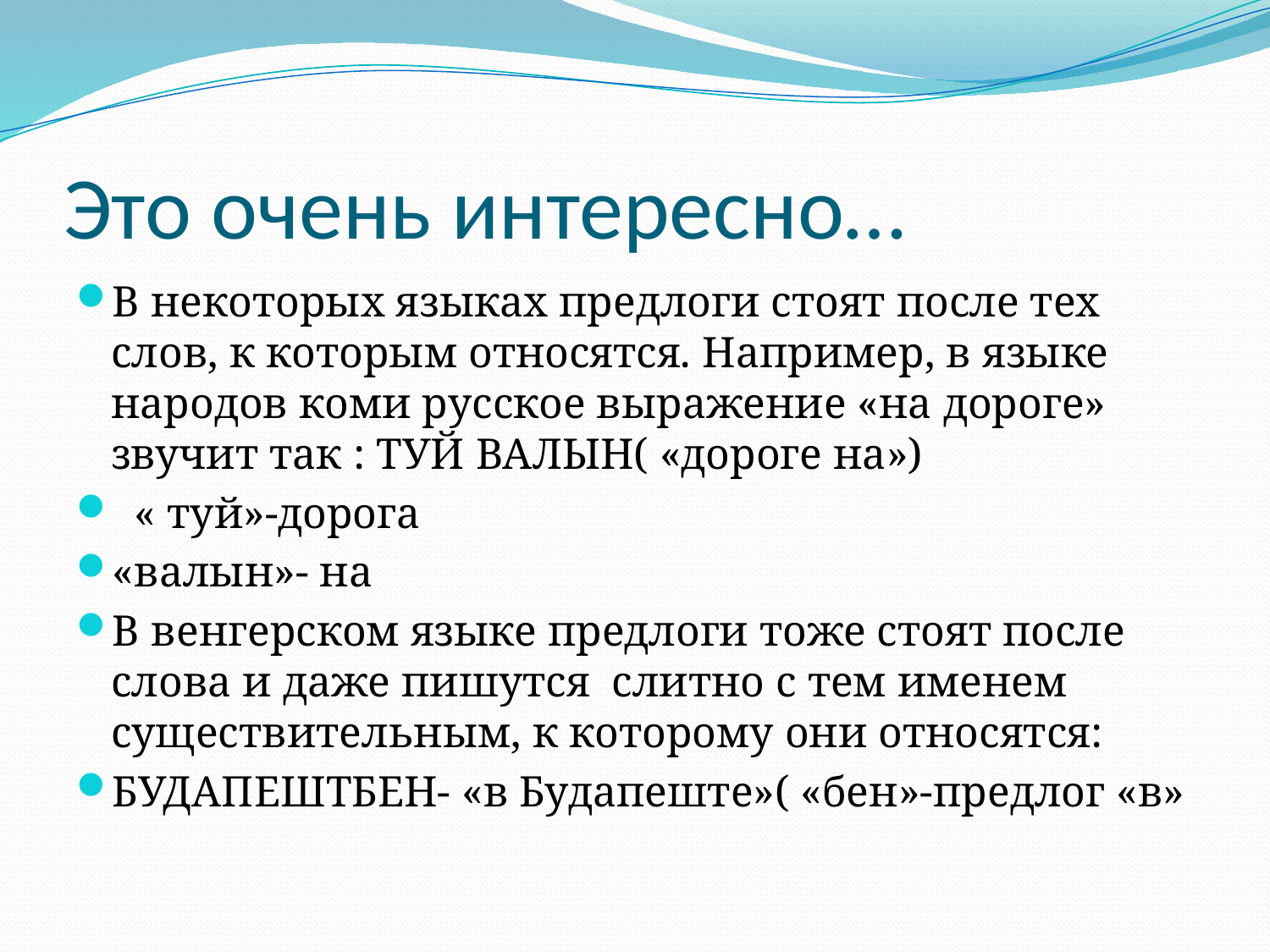

# Это очень интересно…
В некоторых языках предлоги стоят после тех слов, к которым относятся. Например, в языке народов коми русское выражение «на дороге» звучит так : ТУЙ ВАЛЫН( «дороге на»)
  « туй»-дорога
«валын»- на
В венгерском языке предлоги тоже стоят после слова и даже пишутся  слитно с тем именем существительным, к которому они относятся:
БУДАПЕШТБЕН- «в Будапеште»( «бен»-предлог «в»